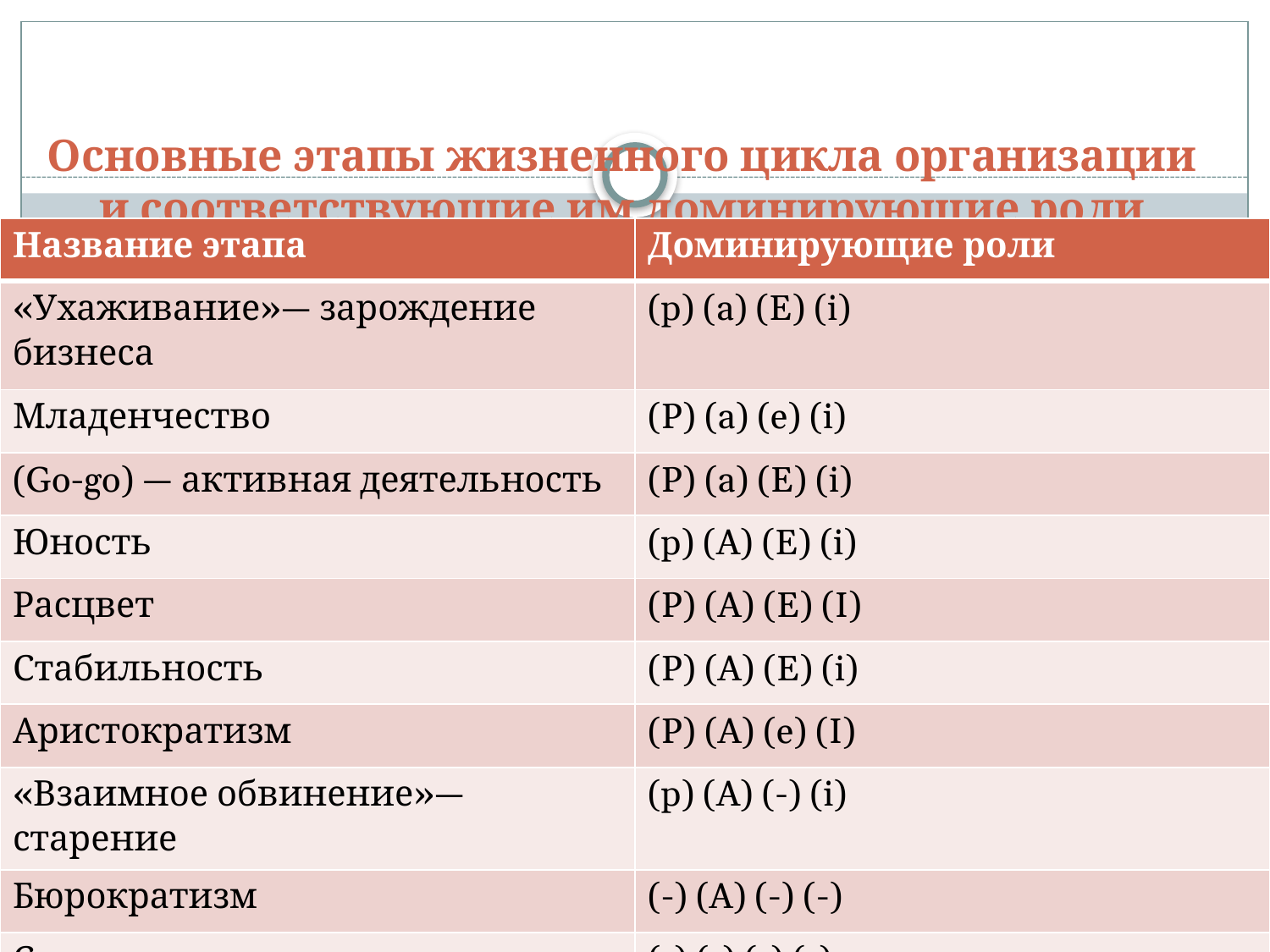

# Основные этапы жизненного цикла организации и соответствующие им доминирующие роли (функции) менеджмента
| Название этапа | Доминирующие роли |
| --- | --- |
| «Ухаживание»— зарождение бизнеса | (p) (a) (E) (i) |
| Младенчество | (P) (a) (e) (i) |
| (Go-go) — активная деятельность | (P) (a) (E) (i) |
| Юность | (p) (A) (E) (i) |
| Расцвет | (P) (A) (E) (I) |
| Стабильность | (P) (A) (E) (i) |
| Аристократизм | (P) (A) (e) (I) |
| «Взаимное обвинение»— старение | (p) (A) (-) (i) |
| Бюрократизм | (-) (A) (-) (-) |
| Смерть | (-) (-) (-) (-) |